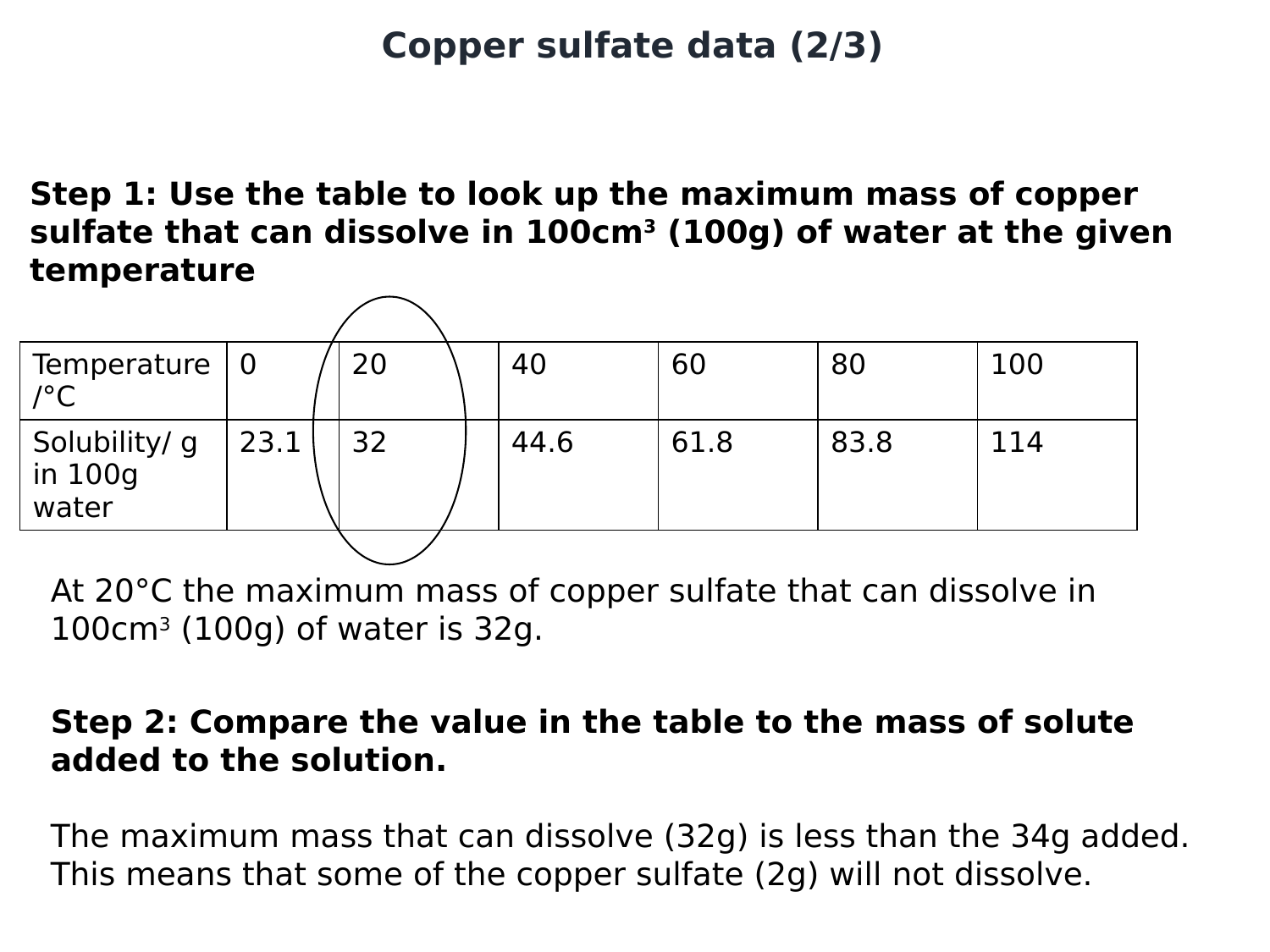

Copper sulfate data (2/3)

Step 1: Use the table to look up the maximum mass of copper sulfate that can dissolve in 100cm3 (100g) of water at the given temperature

| Temperature/°C | 0 | 20 | 40 | 60 | 80 | 100 |
| --- | --- | --- | --- | --- | --- | --- |
| Solubility/ g in 100g water | 23.1 | 32 | 44.6 | 61.8 | 83.8 | 114 |
At 20°C the maximum mass of copper sulfate that can dissolve in 100cm3 (100g) of water is 32g.
Step 2: Compare the value in the table to the mass of solute added to the solution.

The maximum mass that can dissolve (32g) is less than the 34g added. This means that some of the copper sulfate (2g) will not dissolve.